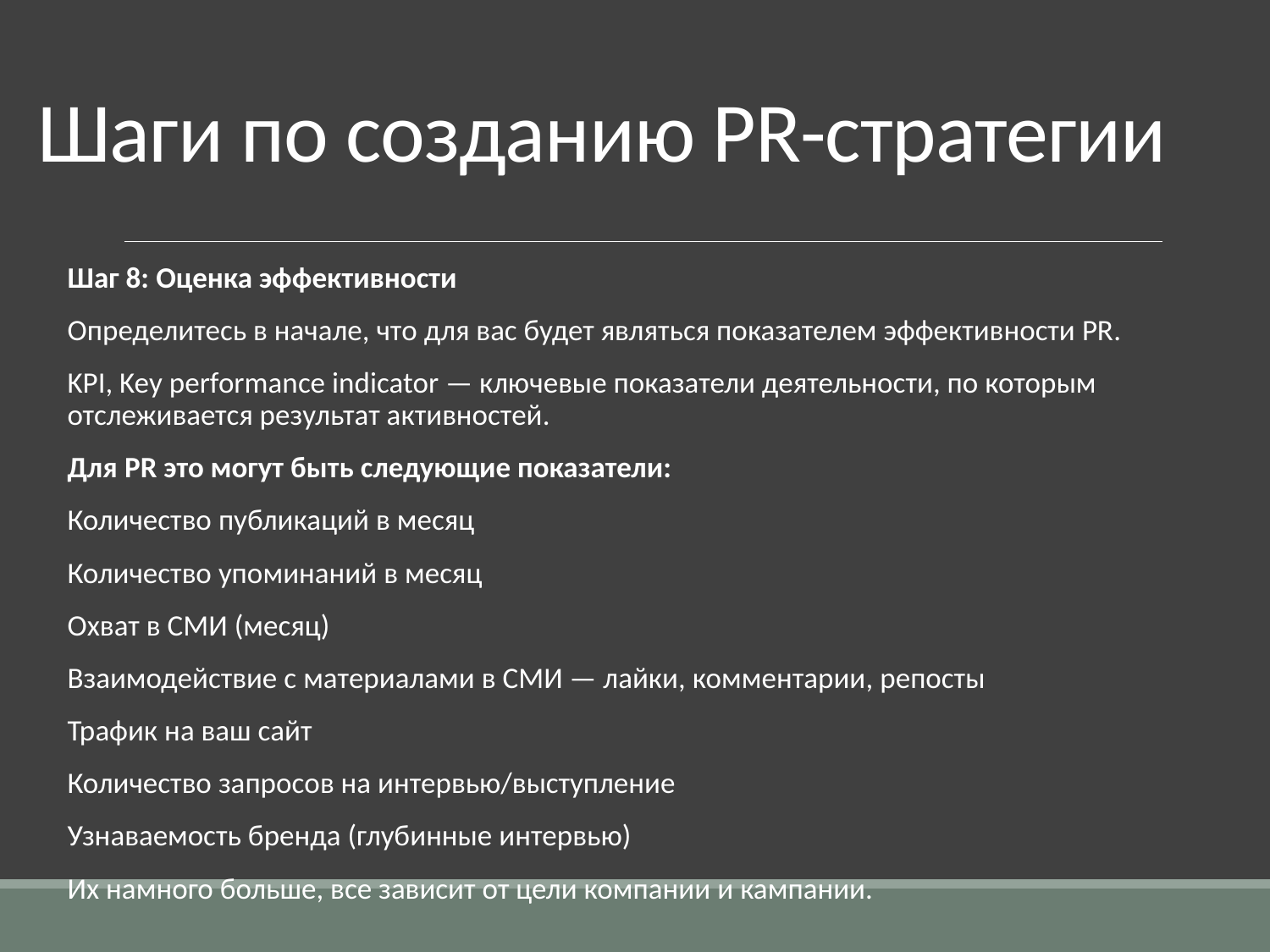

# Шаги по созданию PR-стратегии
Шаг 8: Оценка эффективности
Определитесь в начале, что для вас будет являться показателем эффективности PR.
KPI, Key performance indicator — ключевые показатели деятельности, по которым отслеживается результат активностей.
Для PR это могут быть следующие показатели:
Количество публикаций в месяц
Количество упоминаний в месяц
Охват в СМИ (месяц)
Взаимодействие с материалами в СМИ — лайки, комментарии, репосты
Трафик на ваш сайт
Количество запросов на интервью/выступление
Узнаваемость бренда (глубинные интервью)
Их намного больше, все зависит от цели компании и кампании.